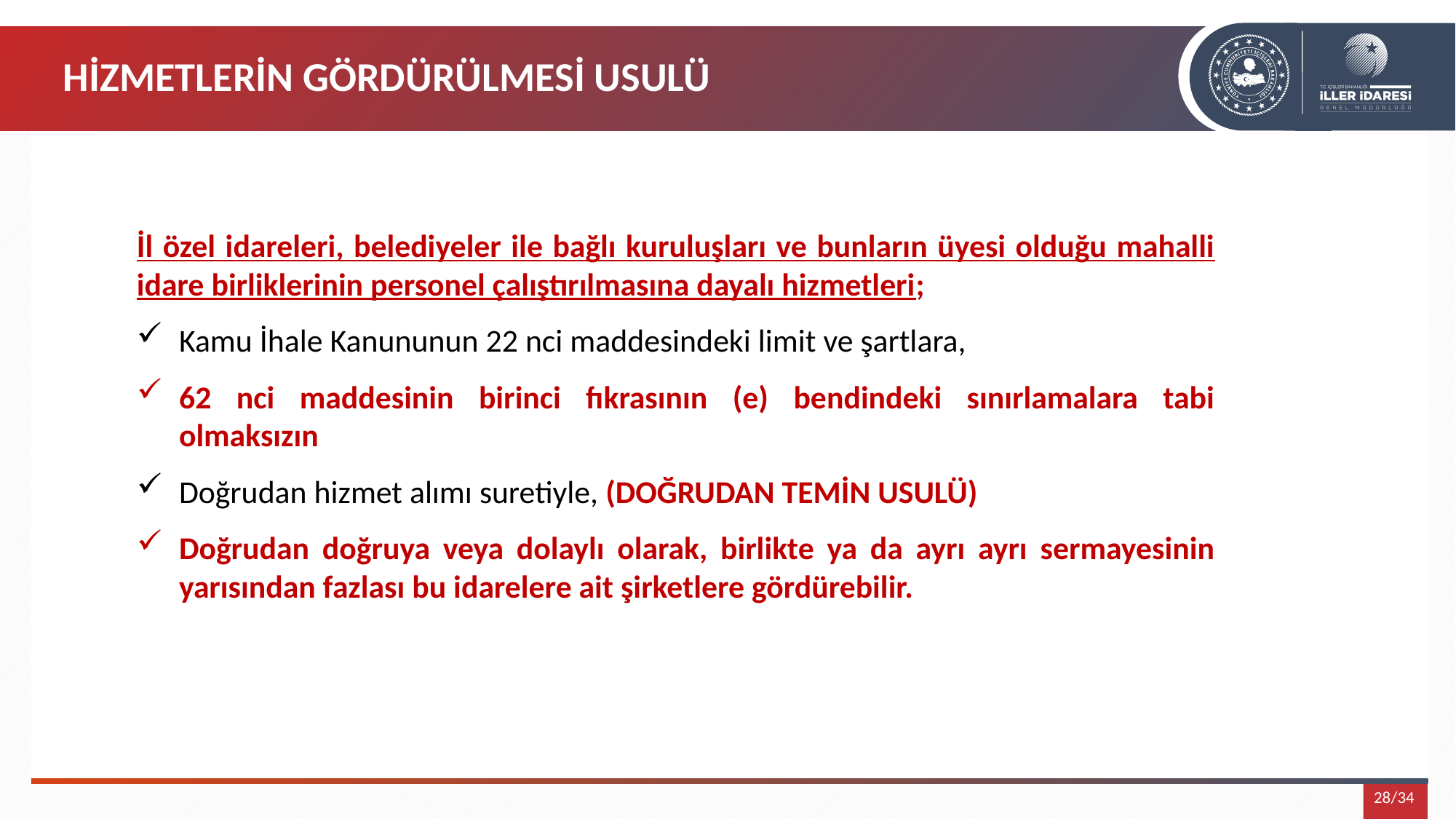

HİZMETLERİN GÖRDÜRÜLMESİ USULÜ
İl özel idareleri, belediyeler ile bağlı kuruluşları ve bunların üyesi olduğu mahalli idare birliklerinin personel çalıştırılmasına dayalı hizmetleri;
Kamu İhale Kanununun 22 nci maddesindeki limit ve şartlara,
62 nci maddesinin birinci fıkrasının (e) bendindeki sınırlamalara tabi olmaksızın
Doğrudan hizmet alımı suretiyle, (DOĞRUDAN TEMİN USULÜ)
Doğrudan doğruya veya dolaylı olarak, birlikte ya da ayrı ayrı sermayesinin yarısından fazlası bu idarelere ait şirketlere gördürebilir.